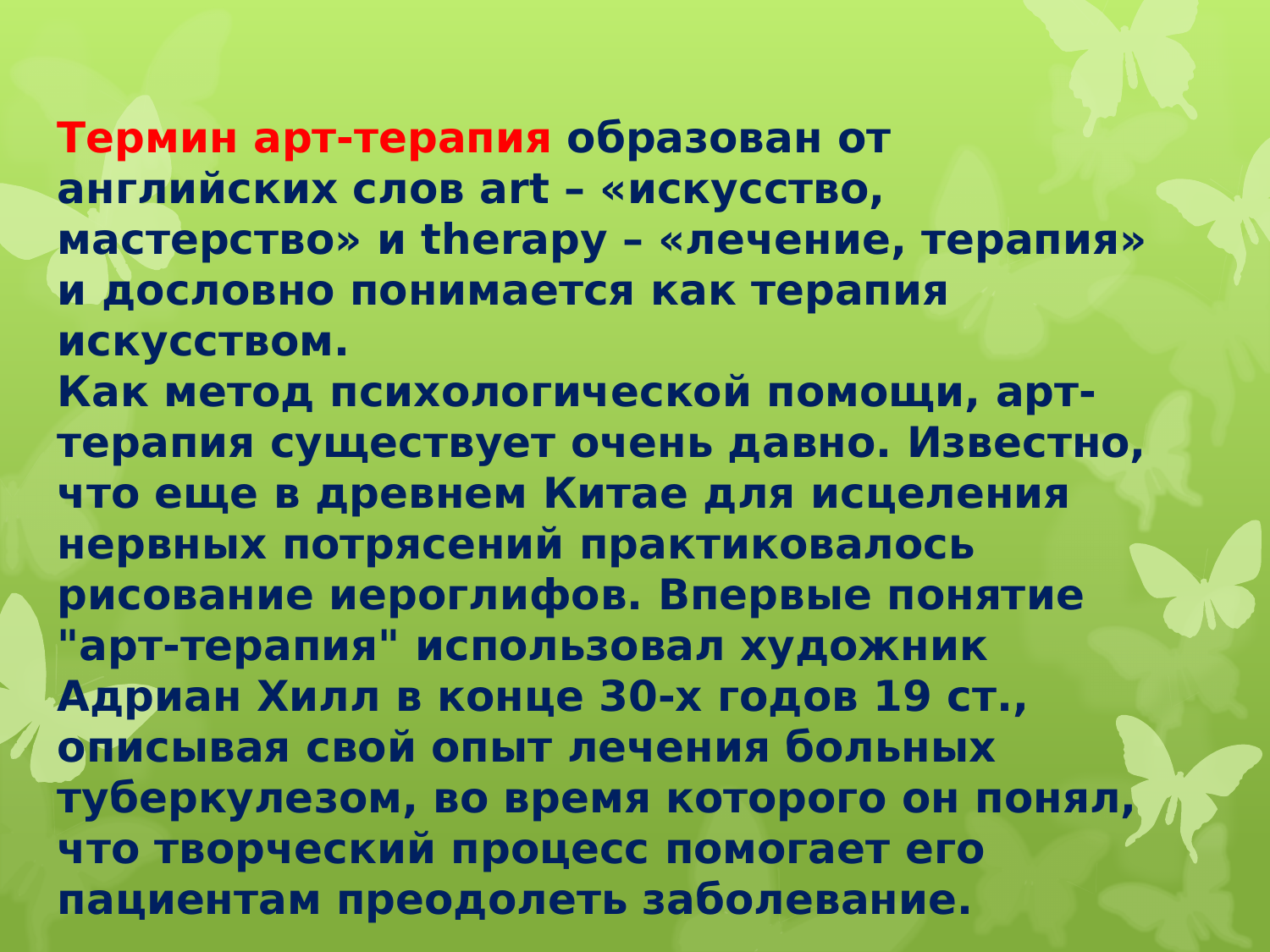

Термин арт-терапия образован от английских слов art – «искусство, мастерство» и therapy – «лечение, терапия» и дословно понимается как терапия искусством.
Как метод психологической помощи, арт-терапия существует очень давно. Известно, что еще в древнем Китае для исцеления нервных потрясений практиковалось рисование иероглифов. Впервые понятие "арт-терапия" использовал художник Адриан Хилл в конце 30-х годов 19 ст., описывая свой опыт лечения больных туберкулезом, во время которого он понял, что творческий процесс помогает его пациентам преодолеть заболевание.